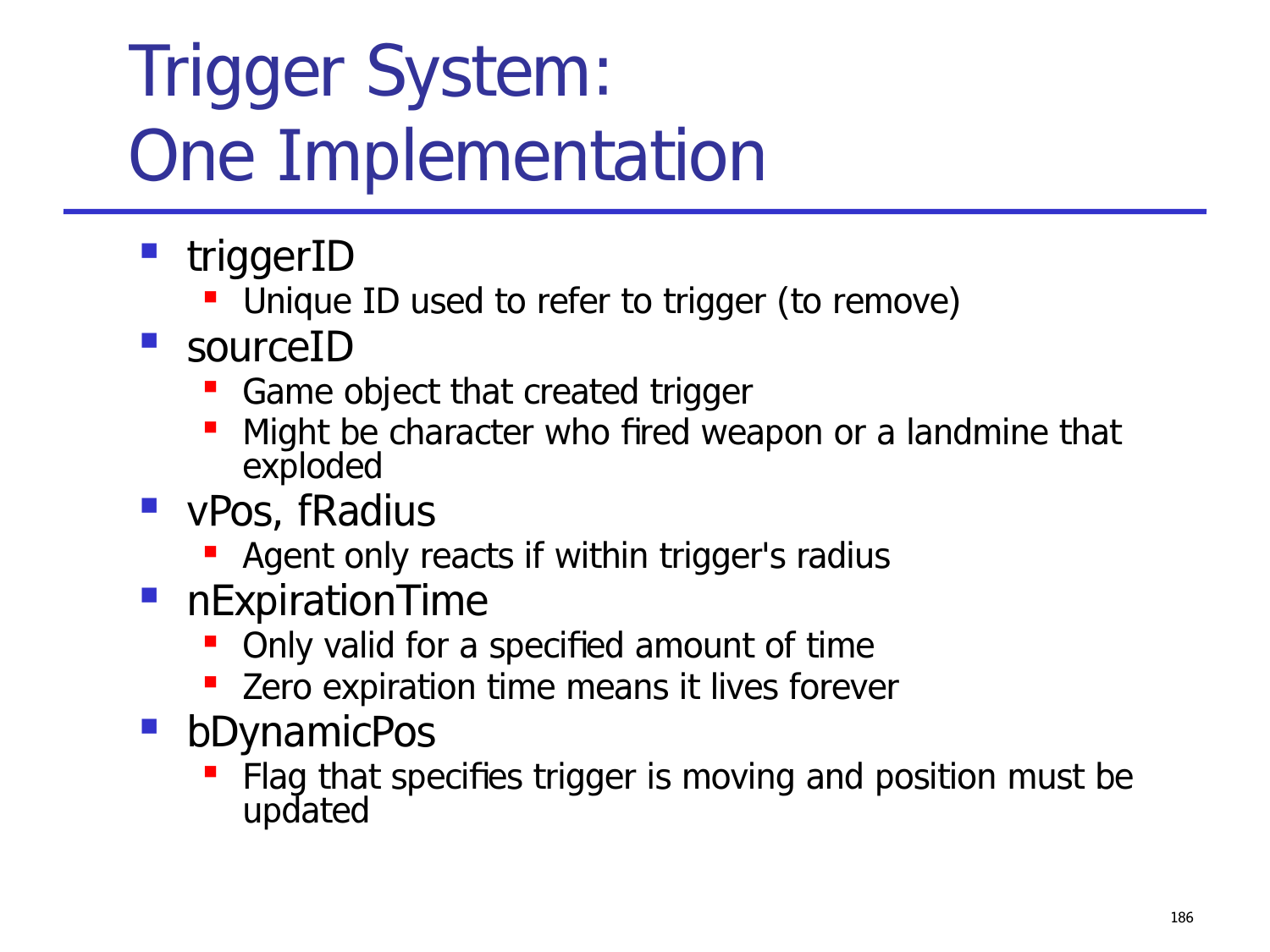

# Trigger System: One Implementation
triggerID
Unique ID used to refer to trigger (to remove)
sourceID
Game object that created trigger
Might be character who fired weapon or a landmine that exploded
vPos, fRadius
Agent only reacts if within trigger's radius
nExpirationTime
Only valid for a specified amount of time
Zero expiration time means it lives forever
bDynamicPos
Flag that specifies trigger is moving and position must be updated
186